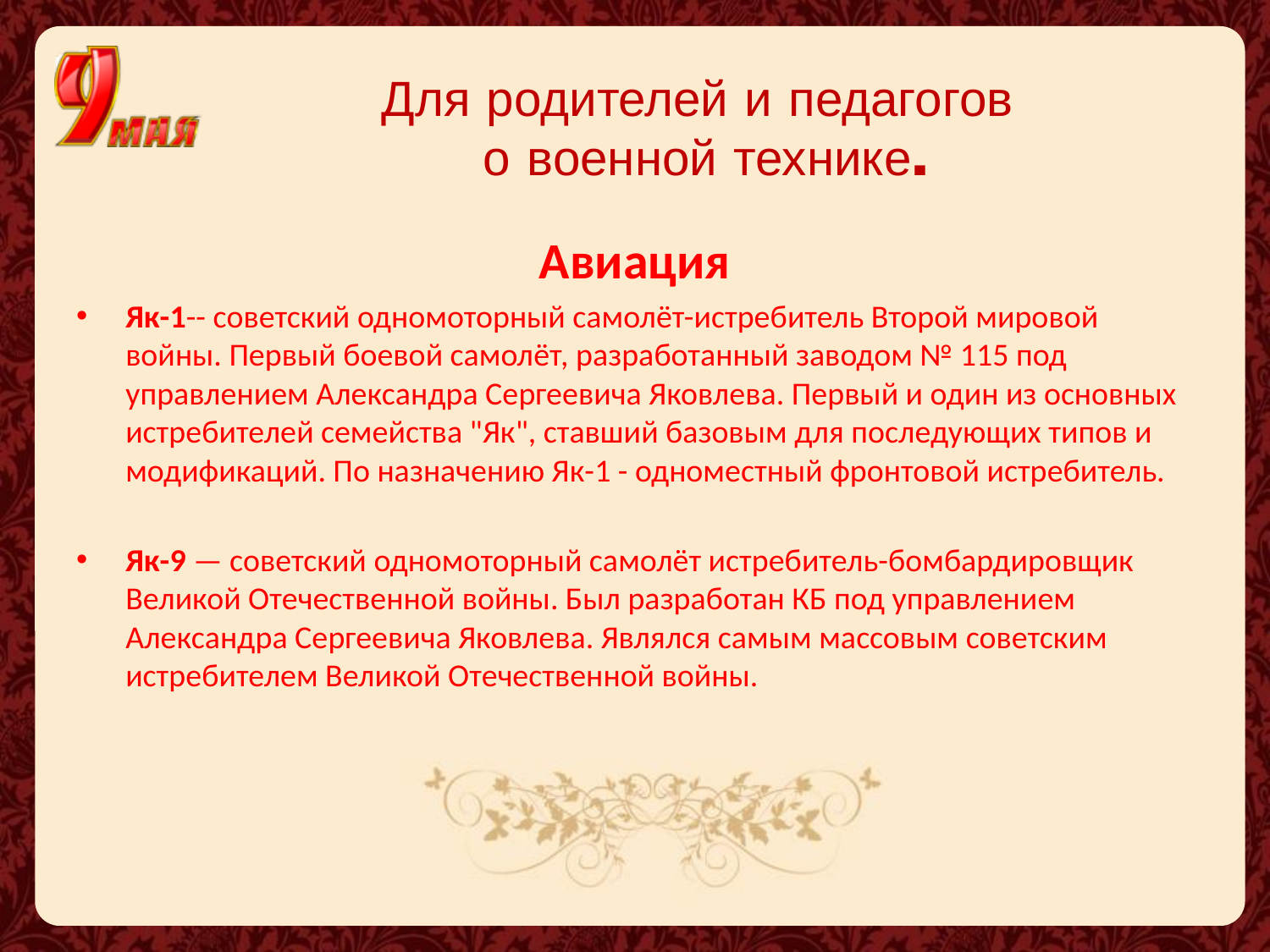

# Для родителей и педагогов о военной технике.
Авиация
Як-1-- советский одномоторный самолёт-истребитель Второй мировой войны. Первый боевой самолёт, разработанный заводом № 115 под управлением Александра Сергеевича Яковлева. Первый и один из основных истребителей семейства "Як", ставший базовым для последующих типов и модификаций. По назначению Як-1 - одноместный фронтовой истребитель.

Як-9 — советский одномоторный самолёт истребитель-бомбардировщик Великой Отечественной войны. Был разработан КБ под управлением Александра Сергеевича Яковлева. Являлся самым массовым советским истребителем Великой Отечественной войны.